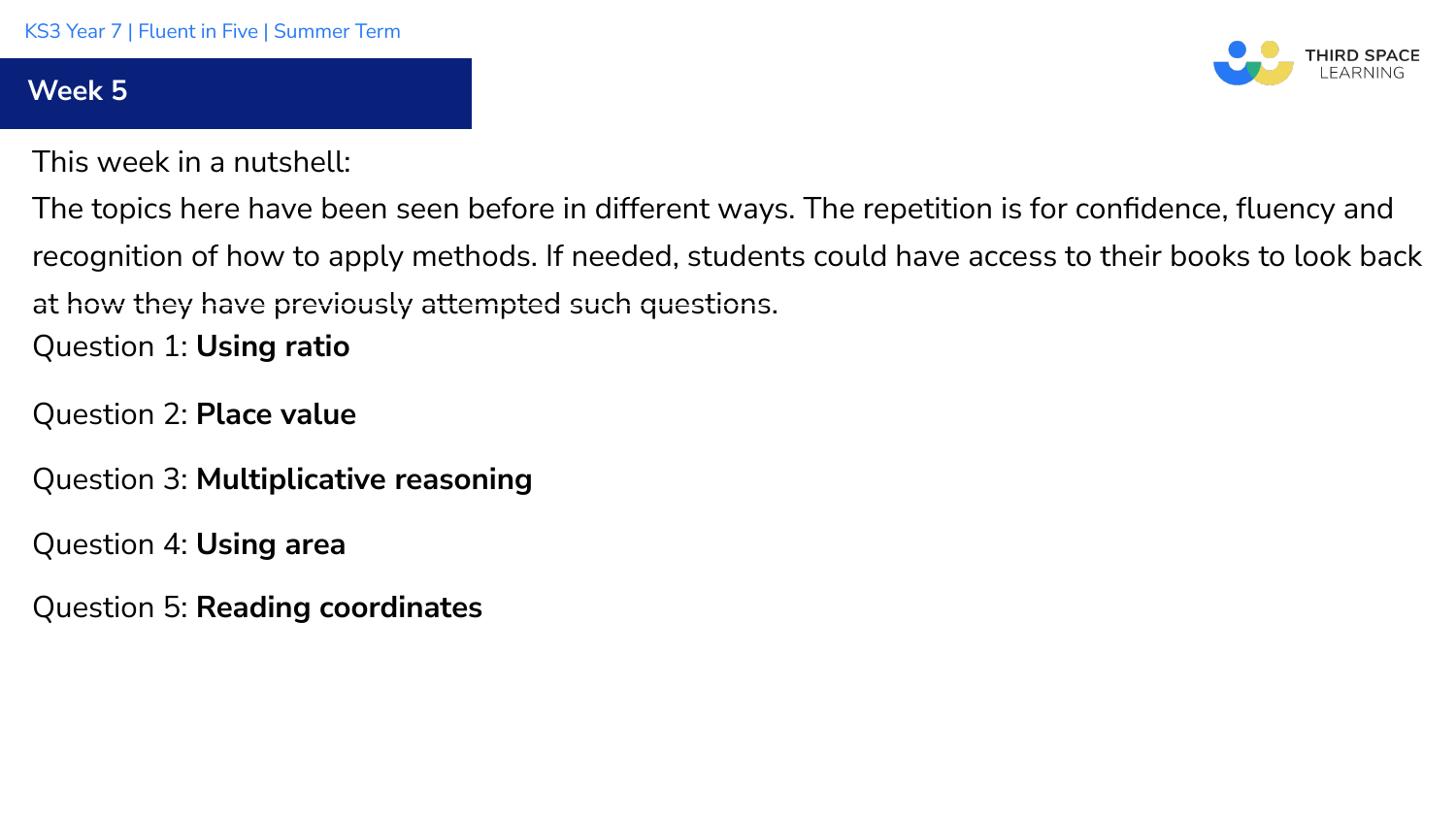

Week 5
| This week in a nutshell: The topics here have been seen before in different ways. The repetition is for confidence, fluency and recognition of how to apply methods. If needed, students could have access to their books to look back at how they have previously attempted such questions. |
| --- |
| Question 1: Using ratio |
| Question 2: Place value |
| Question 3: Multiplicative reasoning |
| Question 4: Using area |
| Question 5: Reading coordinates |